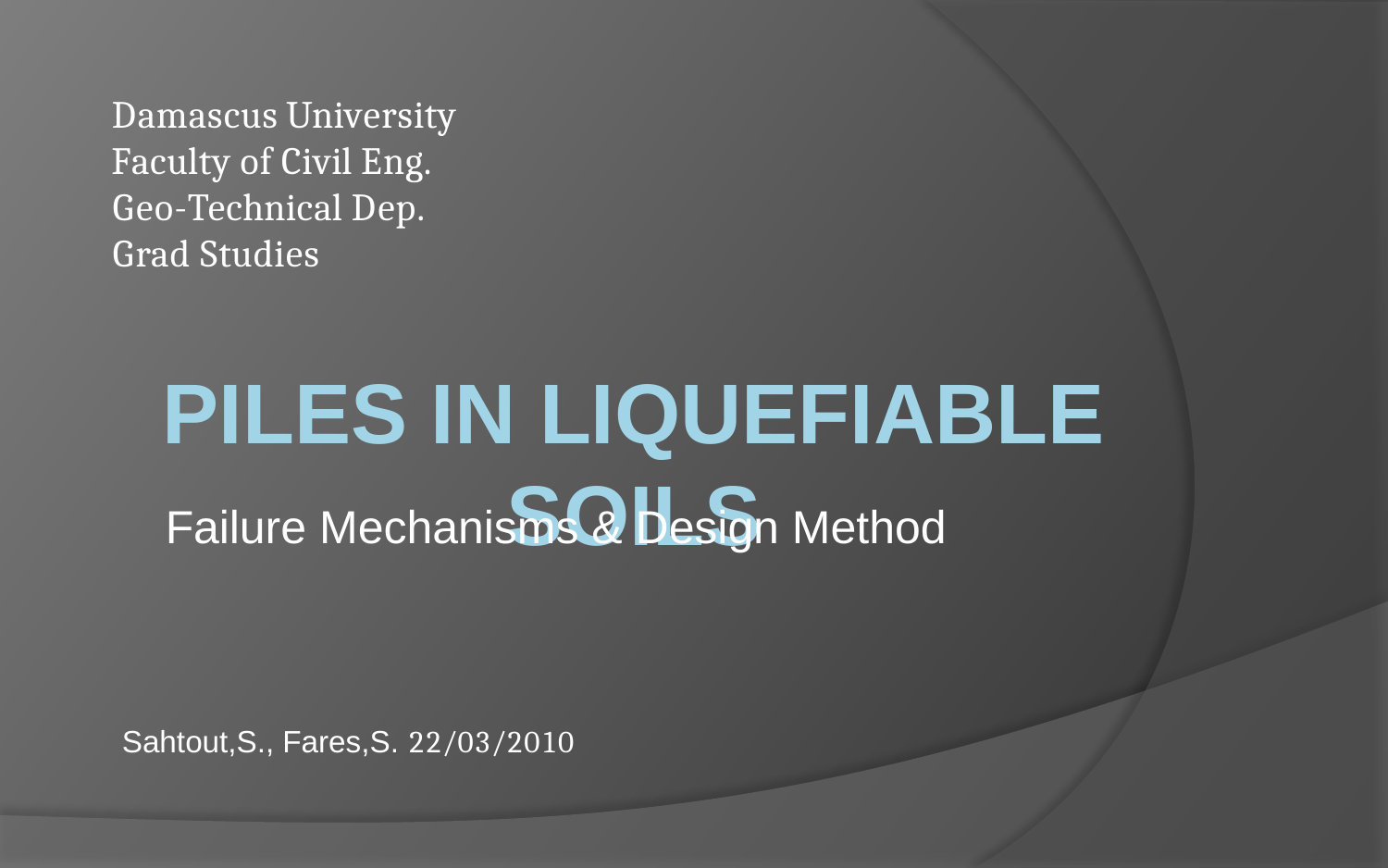

Damascus University
Faculty of Civil Eng.
Geo-Technical Dep.
Grad Studies
# Piles in Liquefiable Soils
Failure Mechanisms & Design Method
Sahtout,S., Fares,S. 22/03/2010